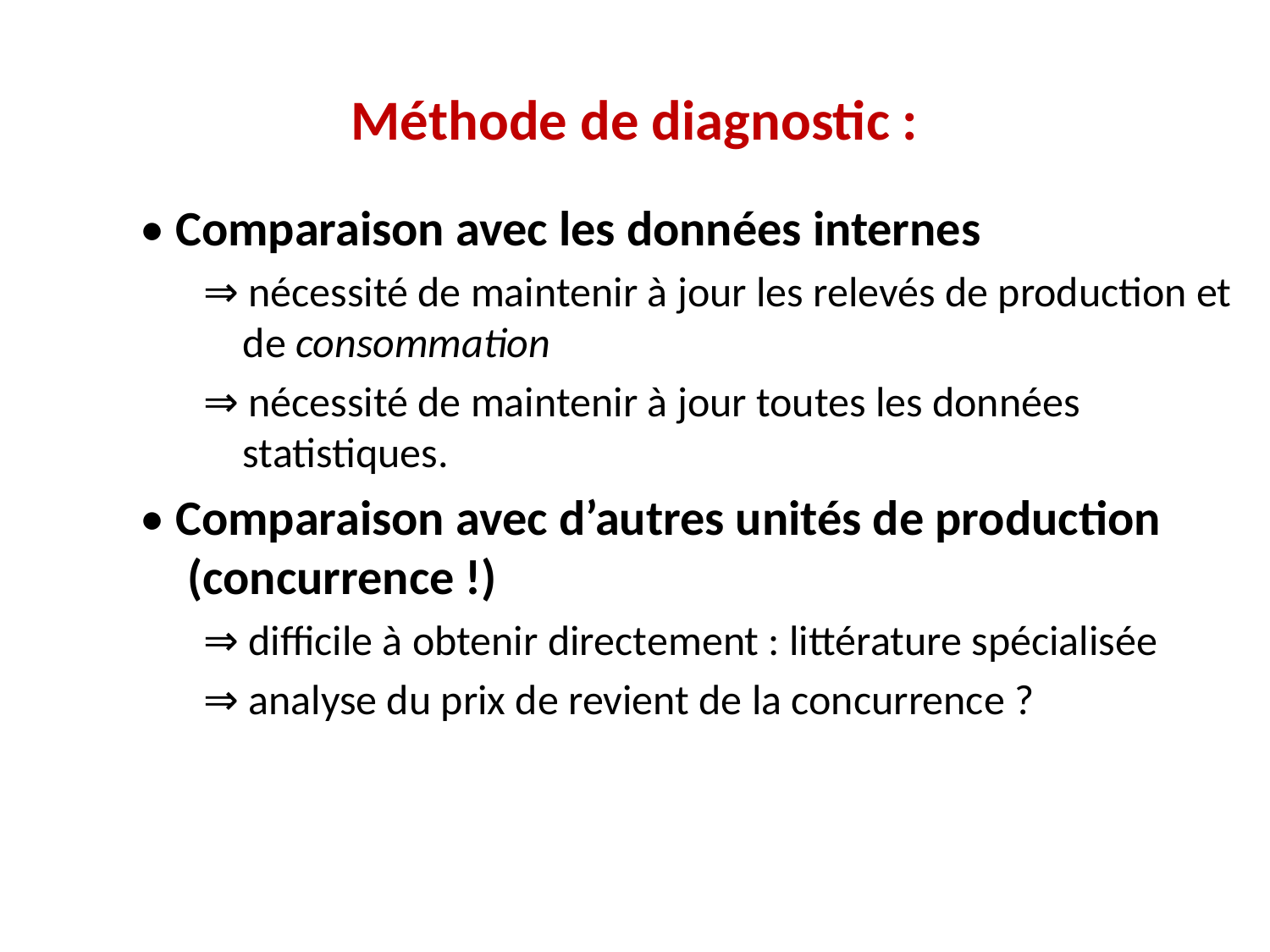

# Méthode de diagnostic :
• Comparaison avec les données internes
⇒ nécessité de maintenir à jour les relevés de production et de consommation
⇒ nécessité de maintenir à jour toutes les données statistiques.
• Comparaison avec d’autres unités de production (concurrence !)
⇒ difficile à obtenir directement : littérature spécialisée
⇒ analyse du prix de revient de la concurrence ?